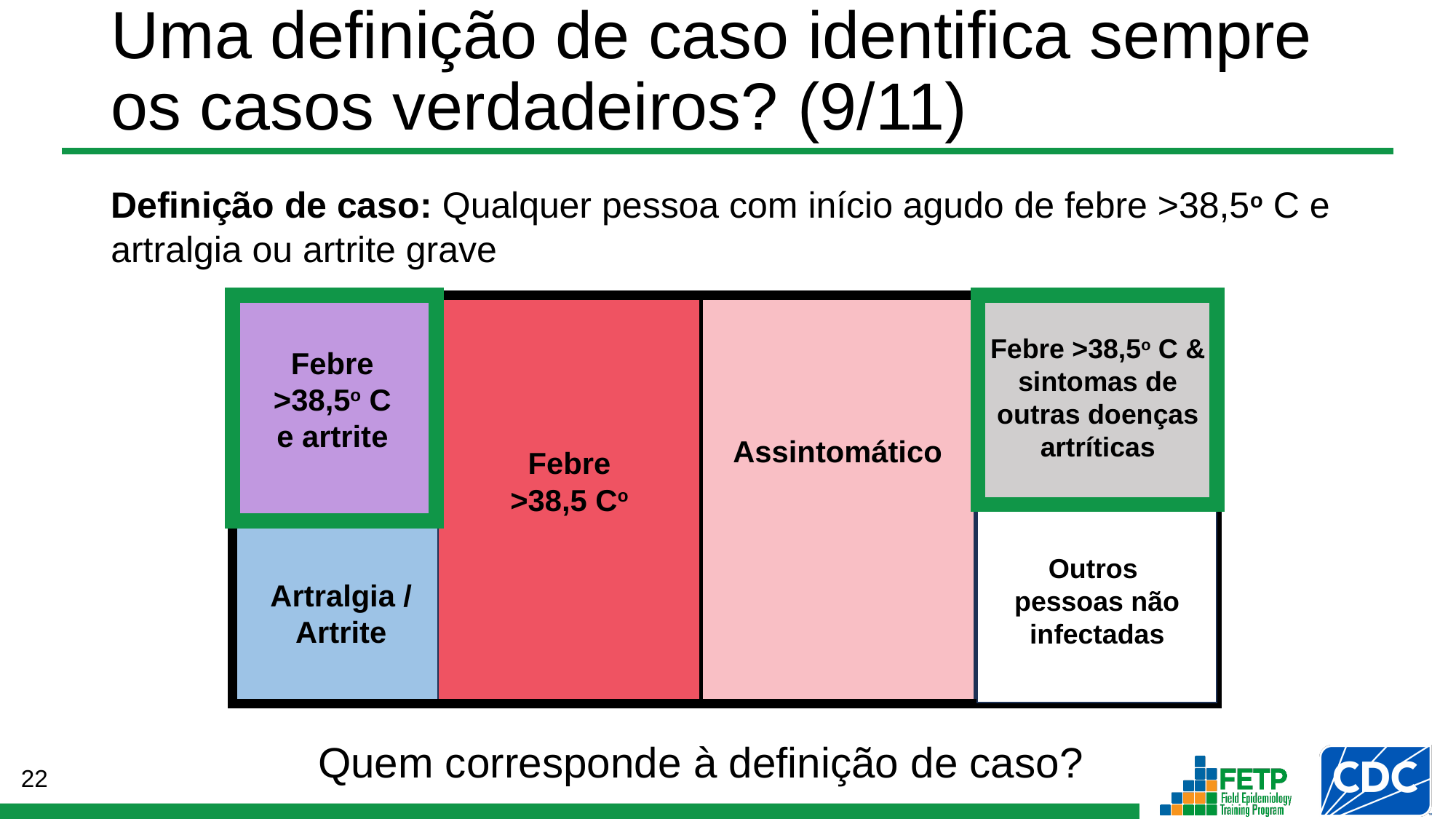

# Uma definição de caso identifica sempre os casos verdadeiros? (9/11)
Definição de caso: Qualquer pessoa com início agudo de febre >38,5o C e artralgia ou artrite grave

Febre >38,5o C &
sintomas de outras doenças artríticas
Febre >38,5o C e artrite
Assintomático
Febre >38,5 Co

Outros
pessoas não infectadas
Artralgia / Artrite
Quem corresponde à definição de caso?